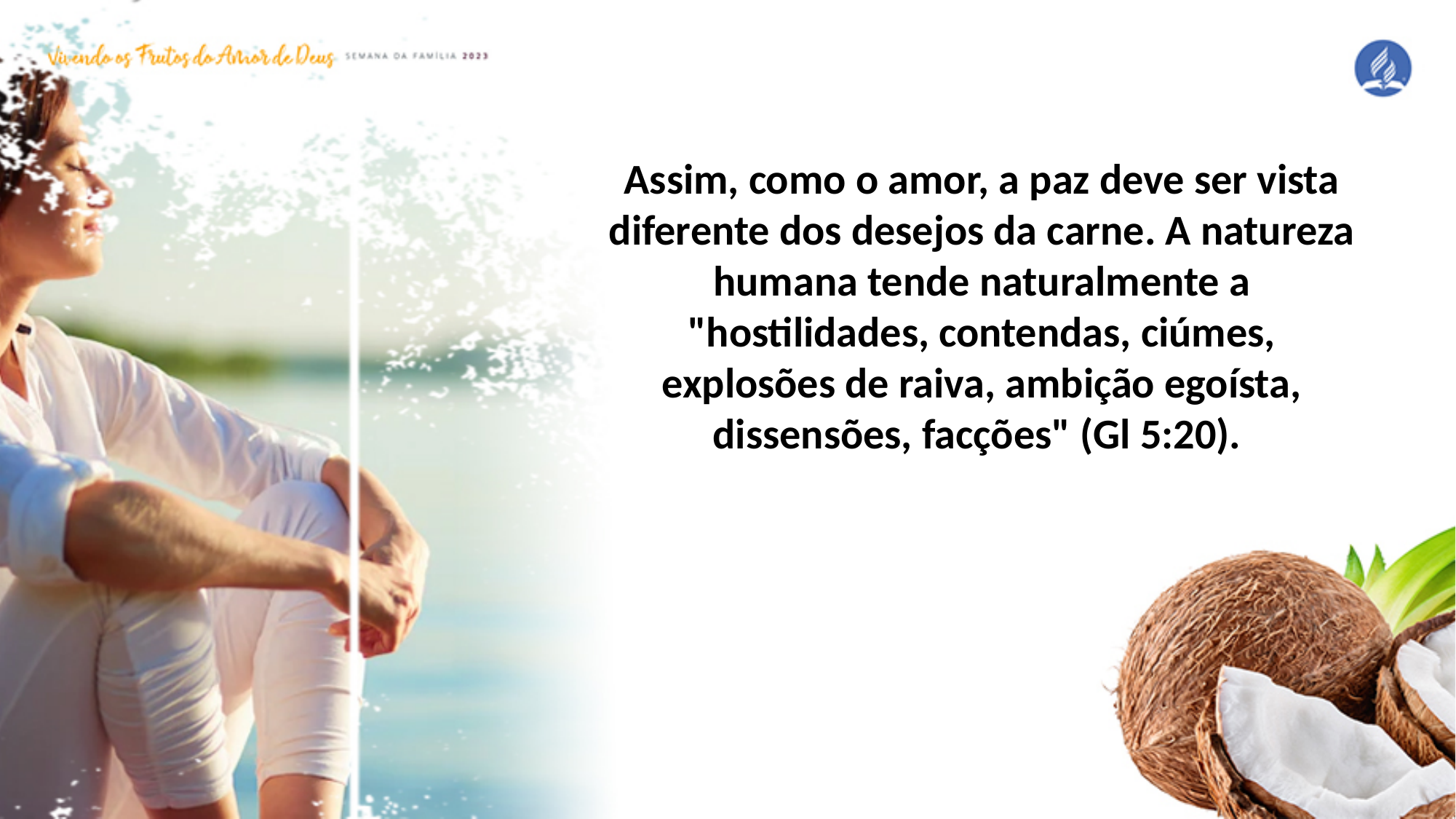

Assim, como o amor, a paz deve ser vista diferente dos desejos da carne. A natureza humana tende naturalmente a "hostilidades, contendas, ciúmes, explosões de raiva, ambição egoísta, dissensões, facções" (Gl 5:20).